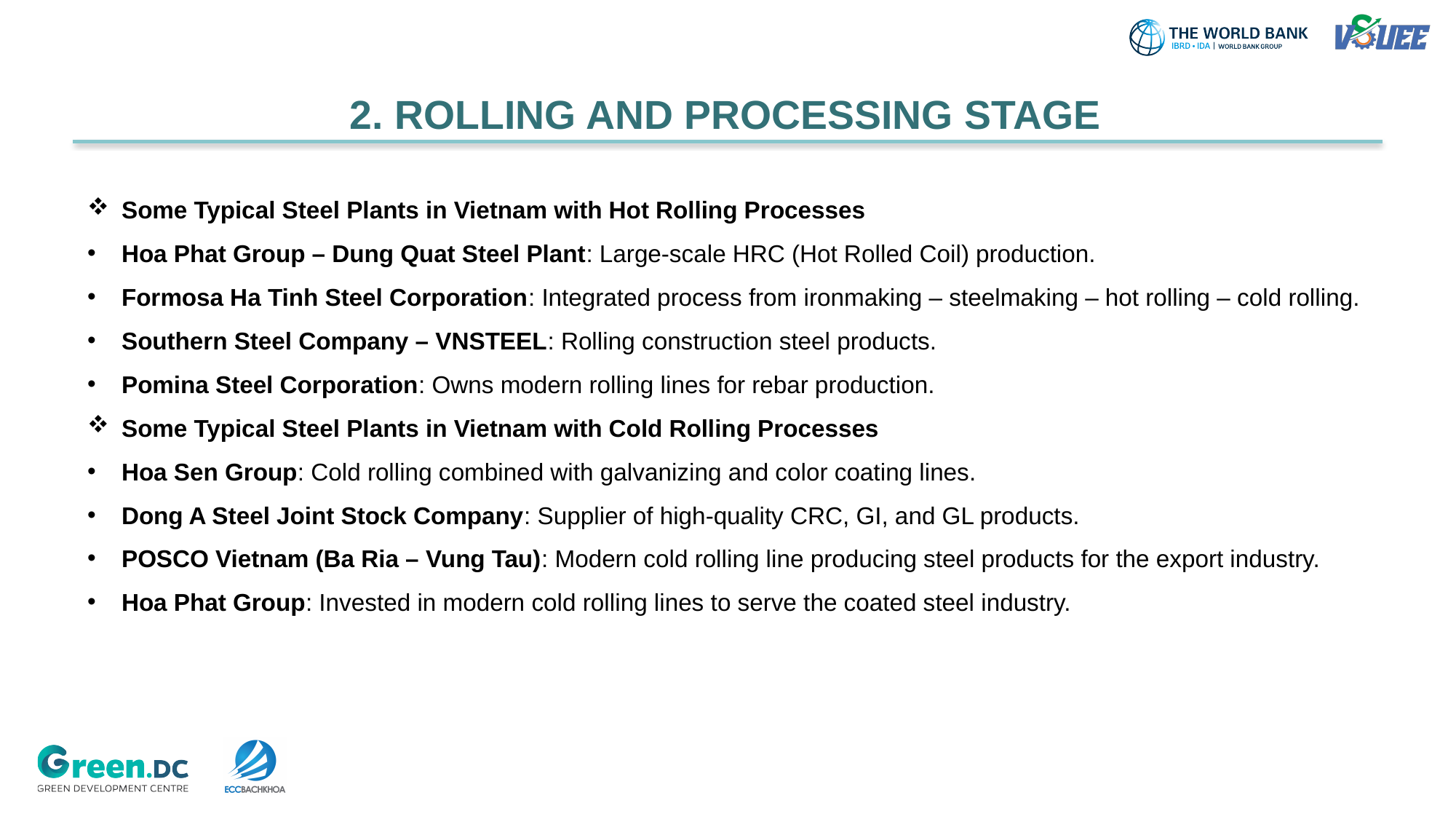

2. ROLLING AND PROCESSING STAGE
Some Typical Steel Plants in Vietnam with Hot Rolling Processes
Hoa Phat Group – Dung Quat Steel Plant: Large-scale HRC (Hot Rolled Coil) production.
Formosa Ha Tinh Steel Corporation: Integrated process from ironmaking – steelmaking – hot rolling – cold rolling.
Southern Steel Company – VNSTEEL: Rolling construction steel products.
Pomina Steel Corporation: Owns modern rolling lines for rebar production.
Some Typical Steel Plants in Vietnam with Cold Rolling Processes
Hoa Sen Group: Cold rolling combined with galvanizing and color coating lines.
Dong A Steel Joint Stock Company: Supplier of high-quality CRC, GI, and GL products.
POSCO Vietnam (Ba Ria – Vung Tau): Modern cold rolling line producing steel products for the export industry.
Hoa Phat Group: Invested in modern cold rolling lines to serve the coated steel industry.